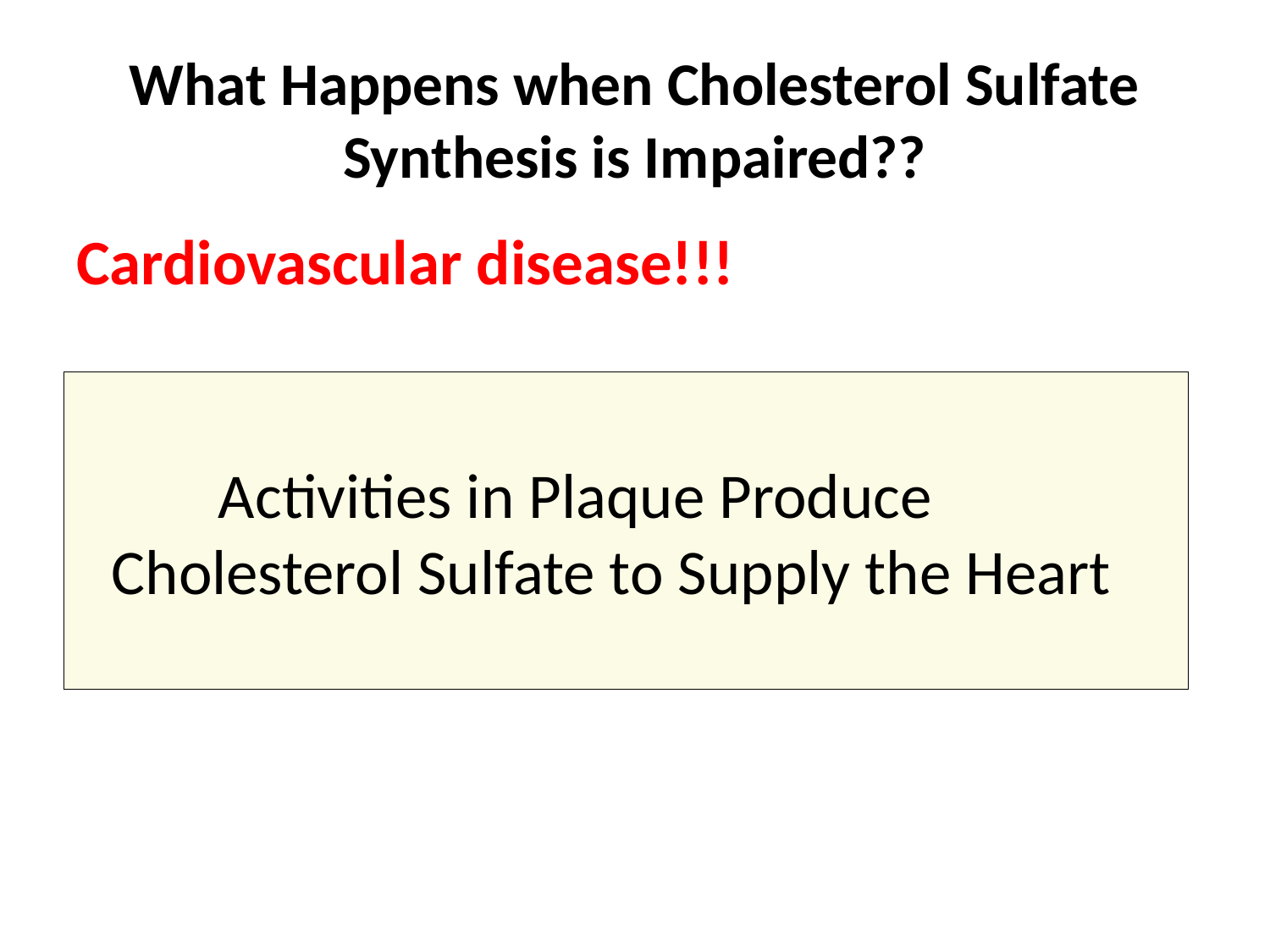

# What Happens when Cholesterol Sulfate Synthesis is Impaired??
Cardiovascular disease!!!

Activities in Plaque Produce        Cholesterol Sulfate to Supply the Heart